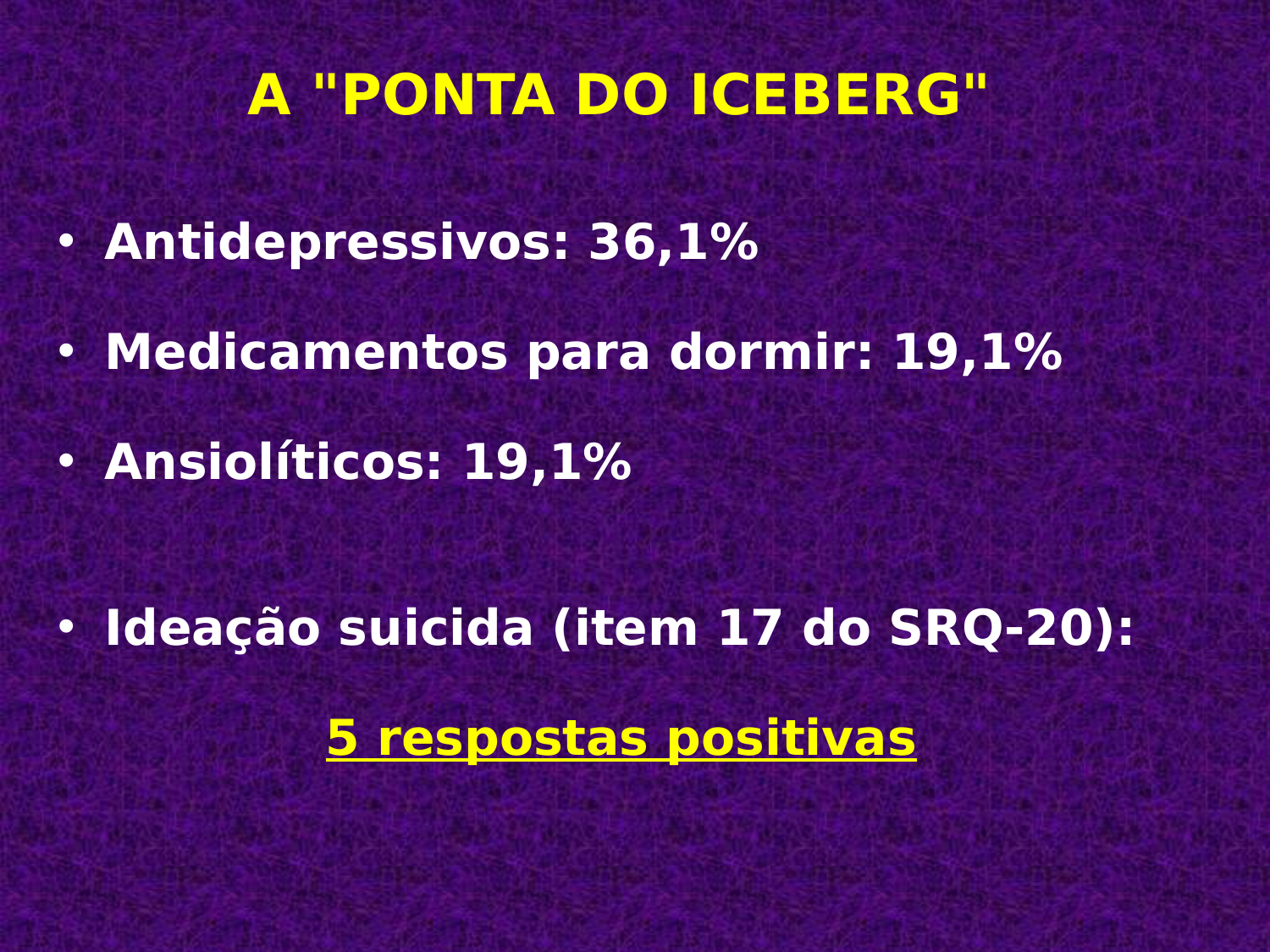

A "PONTA DO ICEBERG"
 Antidepressivos: 36,1%
 Medicamentos para dormir: 19,1%
 Ansiolíticos: 19,1%

 Ideação suicida (item 17 do SRQ-20):
5 respostas positivas